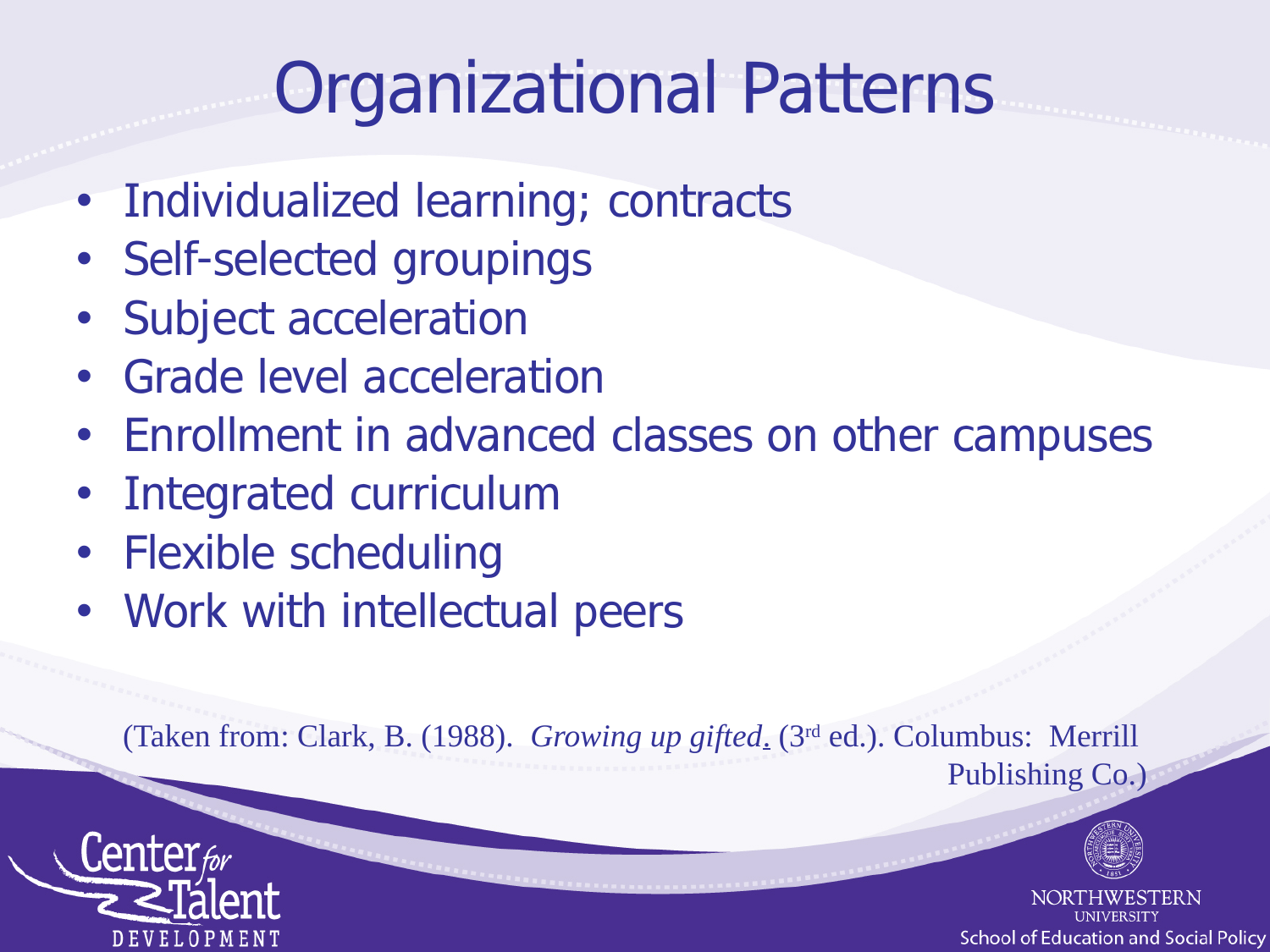

# Organizational Patterns
Individualized learning; contracts
Self-selected groupings
Subject acceleration
Grade level acceleration
Enrollment in advanced classes on other campuses
Integrated curriculum
Flexible scheduling
Work with intellectual peers

(Taken from: Clark, B. (1988).  Growing up gifted. (3rd ed.). Columbus:  Merrill 		      Publishing Co.)